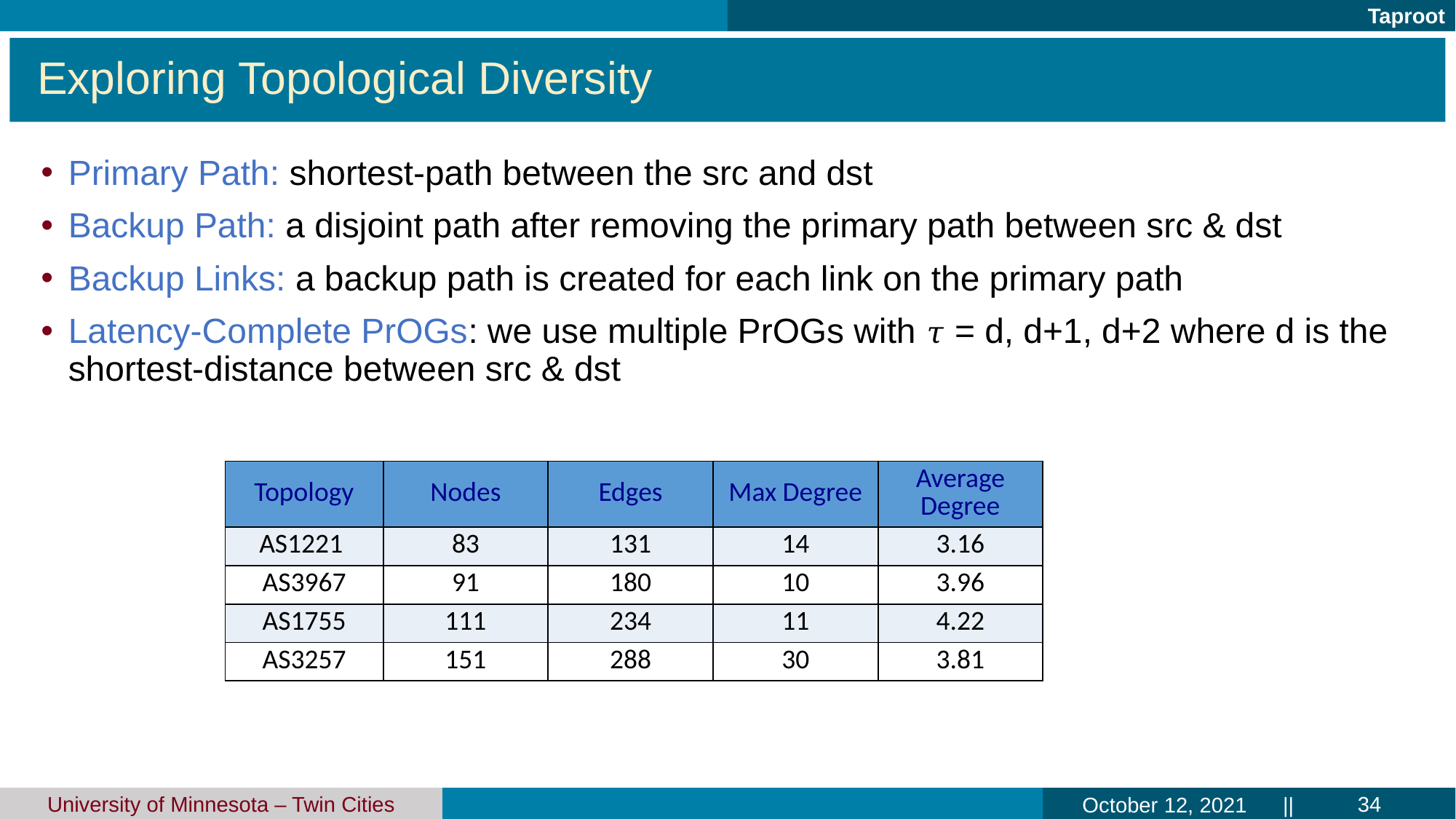

# Exploring Topological Diversity
Primary Path: shortest-path between the src and dst
Backup Path: a disjoint path after removing the primary path between src & dst
Backup Links: a backup path is created for each link on the primary path
Latency-Complete PrOGs: we use multiple PrOGs with 𝜏 = d, d+1, d+2 where d is the shortest-distance between src & dst
| Topology | Nodes | Edges | Max Degree | Average Degree |
| --- | --- | --- | --- | --- |
| AS1221 | 83 | 131 | 14 | 3.16 |
| AS3967 | 91 | 180 | 10 | 3.96 |
| AS1755 | 111 | 234 | 11 | 4.22 |
| AS3257 | 151 | 288 | 30 | 3.81 |